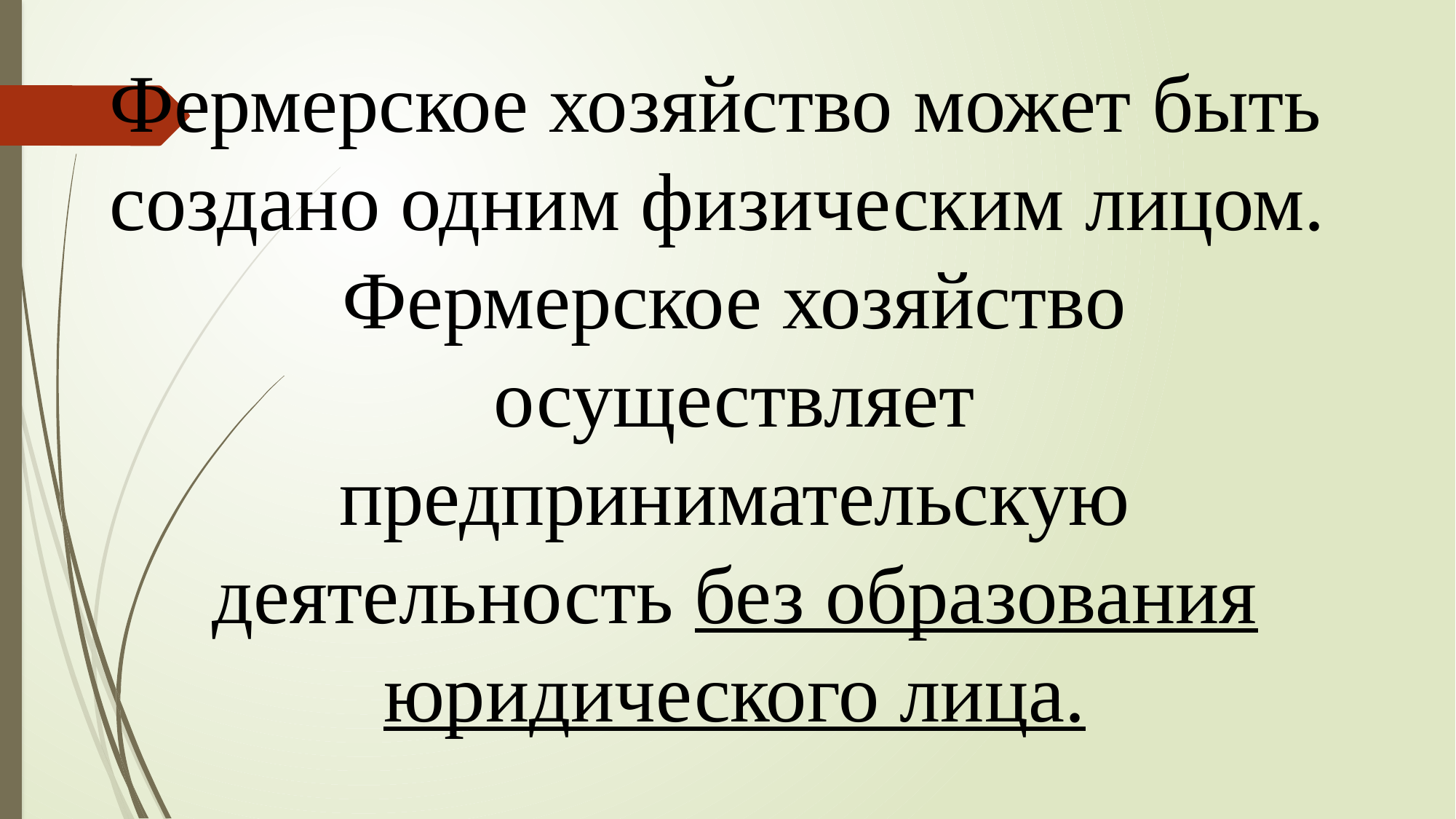

Фермерское хозяйство может быть создано одним физическим лицом.
Фермерское хозяйство осуществляет предпринимательскую деятельность без образования юридического лица.